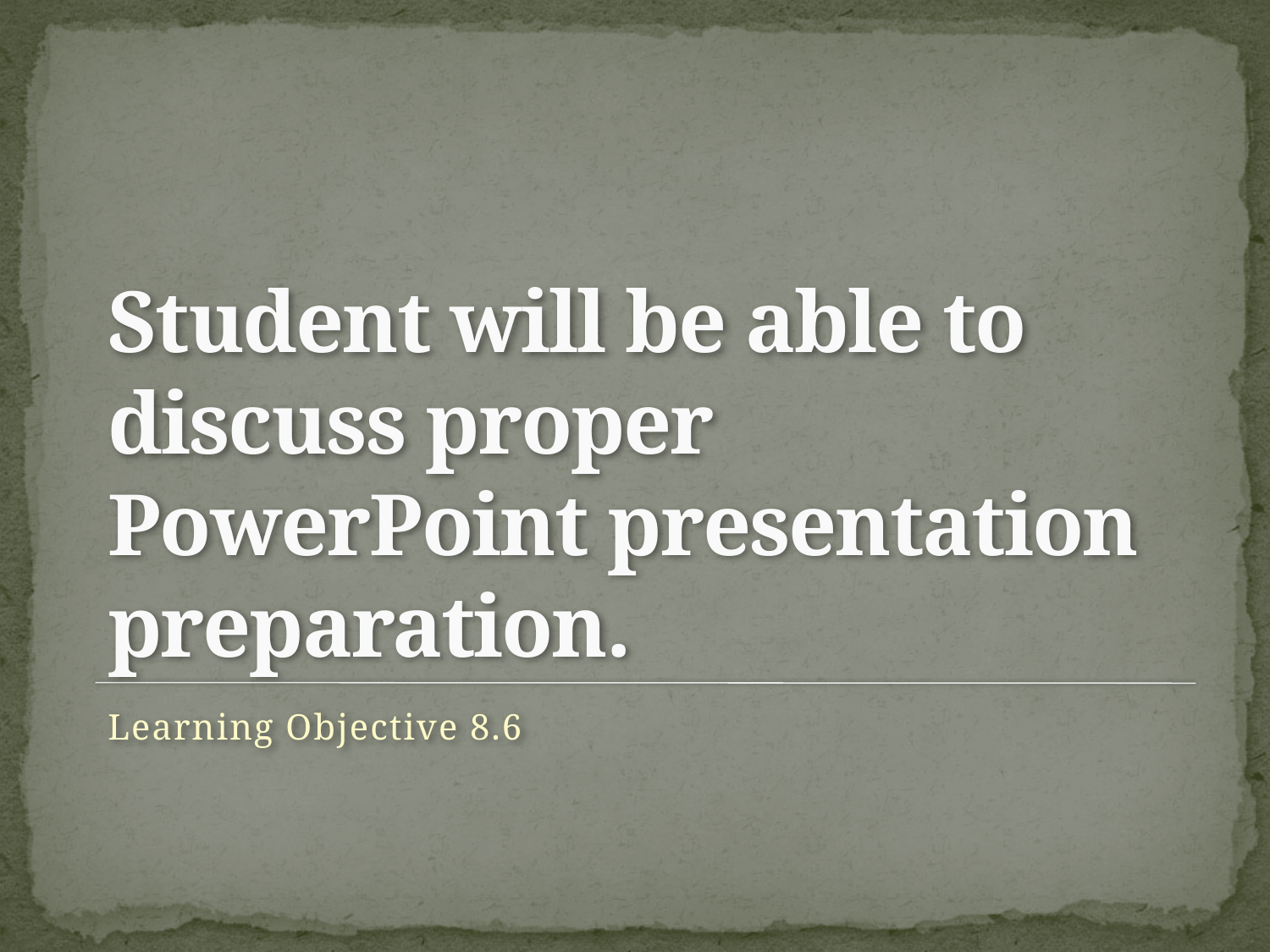

# Student will be able to discuss proper PowerPoint presentation preparation.
Learning Objective 8.6